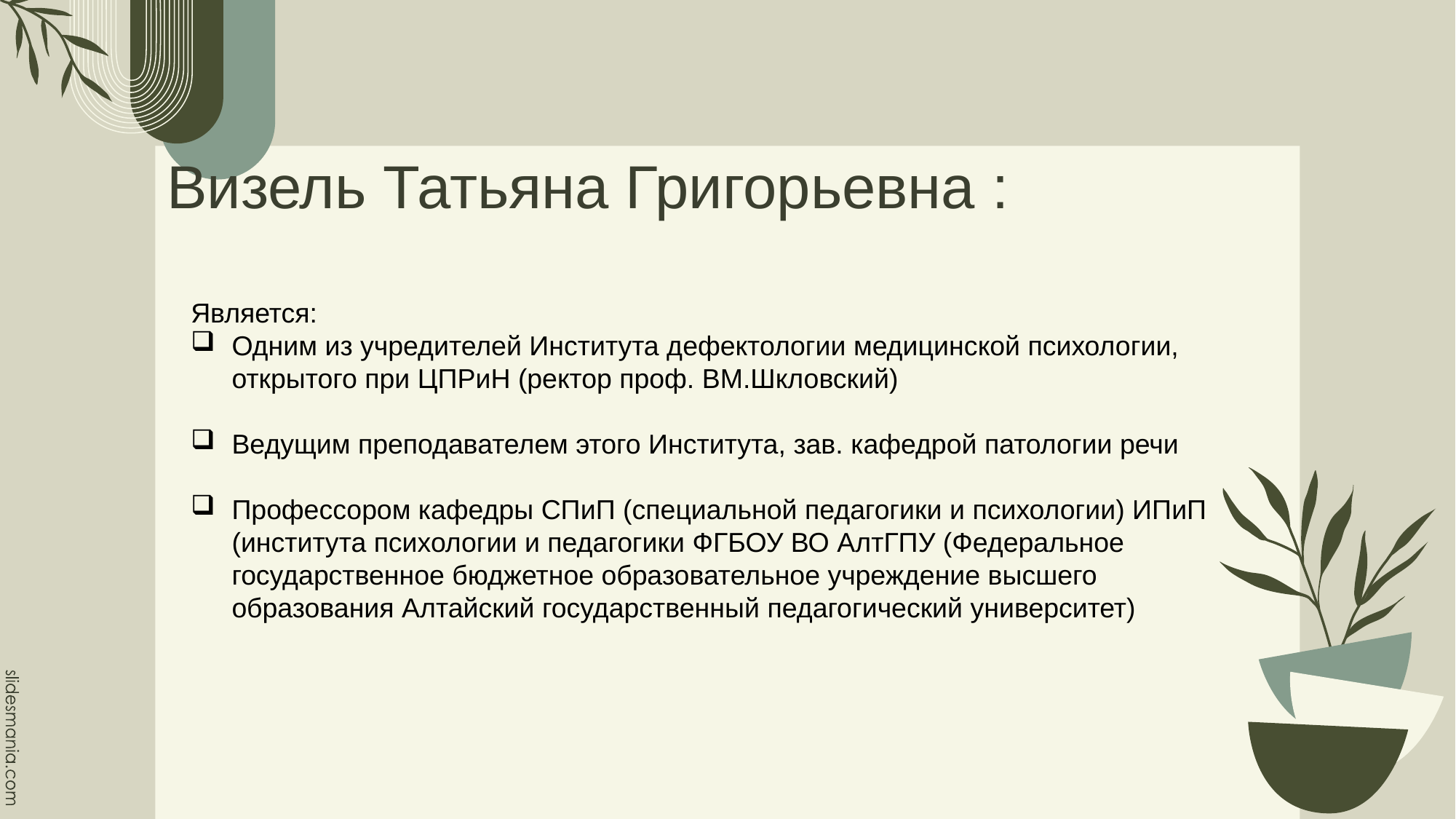

# Визель Татьяна Григорьевна :
Является:
Одним из учредителей Института дефектологии медицинской психологии, открытого при ЦПРиН (ректор проф. ВМ.Шкловский)

Ведущим преподавателем этого Института, зав. кафедрой патологии речи

Профессором кафедры СПиП (специальной педагогики и психологии) ИПиП (института психологии и педагогики ФГБОУ ВО АлтГПУ (Федеральное государственное бюджетное образовательное учреждение высшего образования Алтайский государственный педагогический университет)